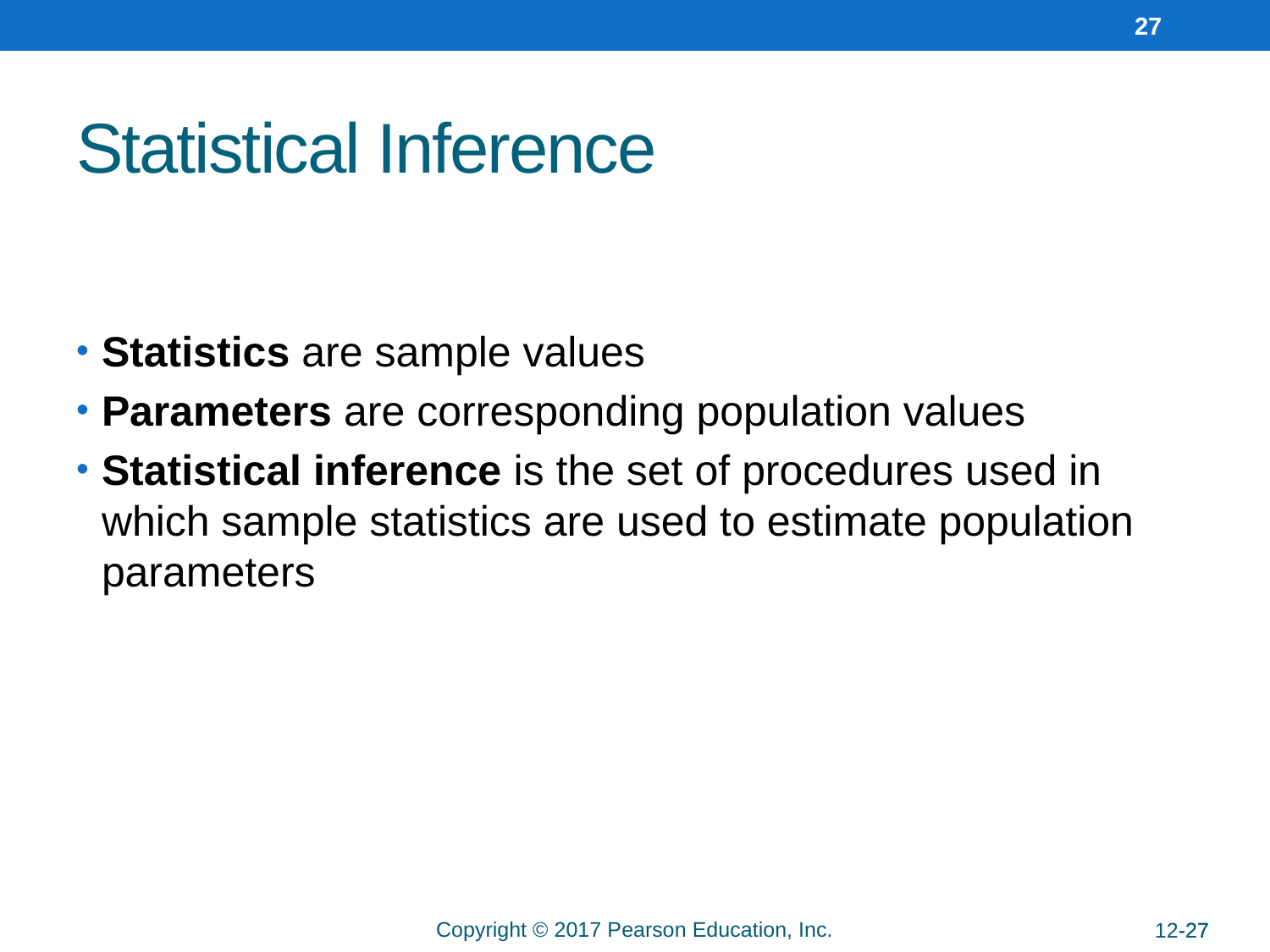

27
# Statistical Inference
Statistics are sample values
Parameters are corresponding population values
Statistical inference is the set of procedures used in which sample statistics are used to estimate population parameters